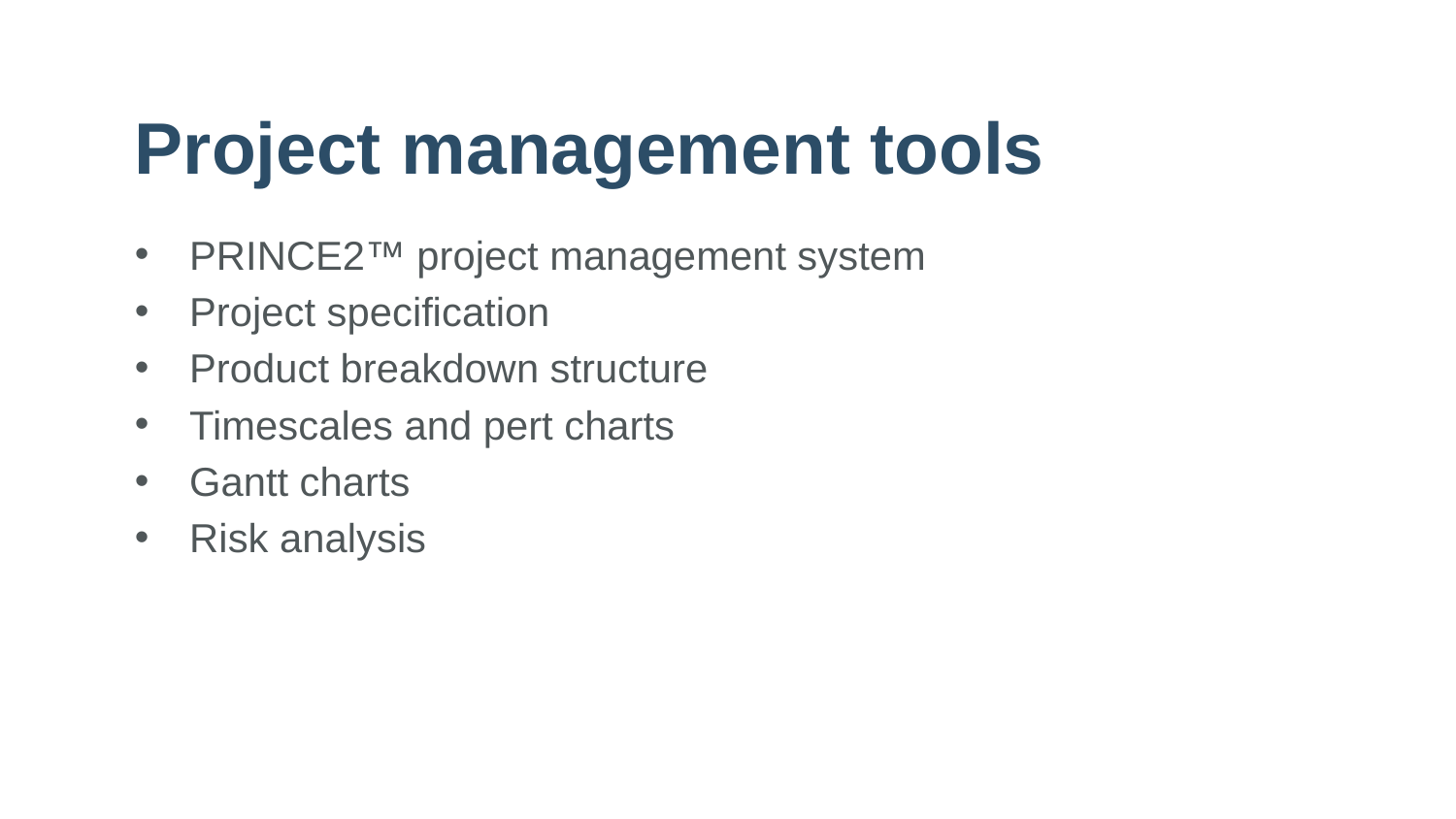

# Project management tools
PRINCE2™ project management system
Project specification
Product breakdown structure
Timescales and pert charts
Gantt charts
Risk analysis